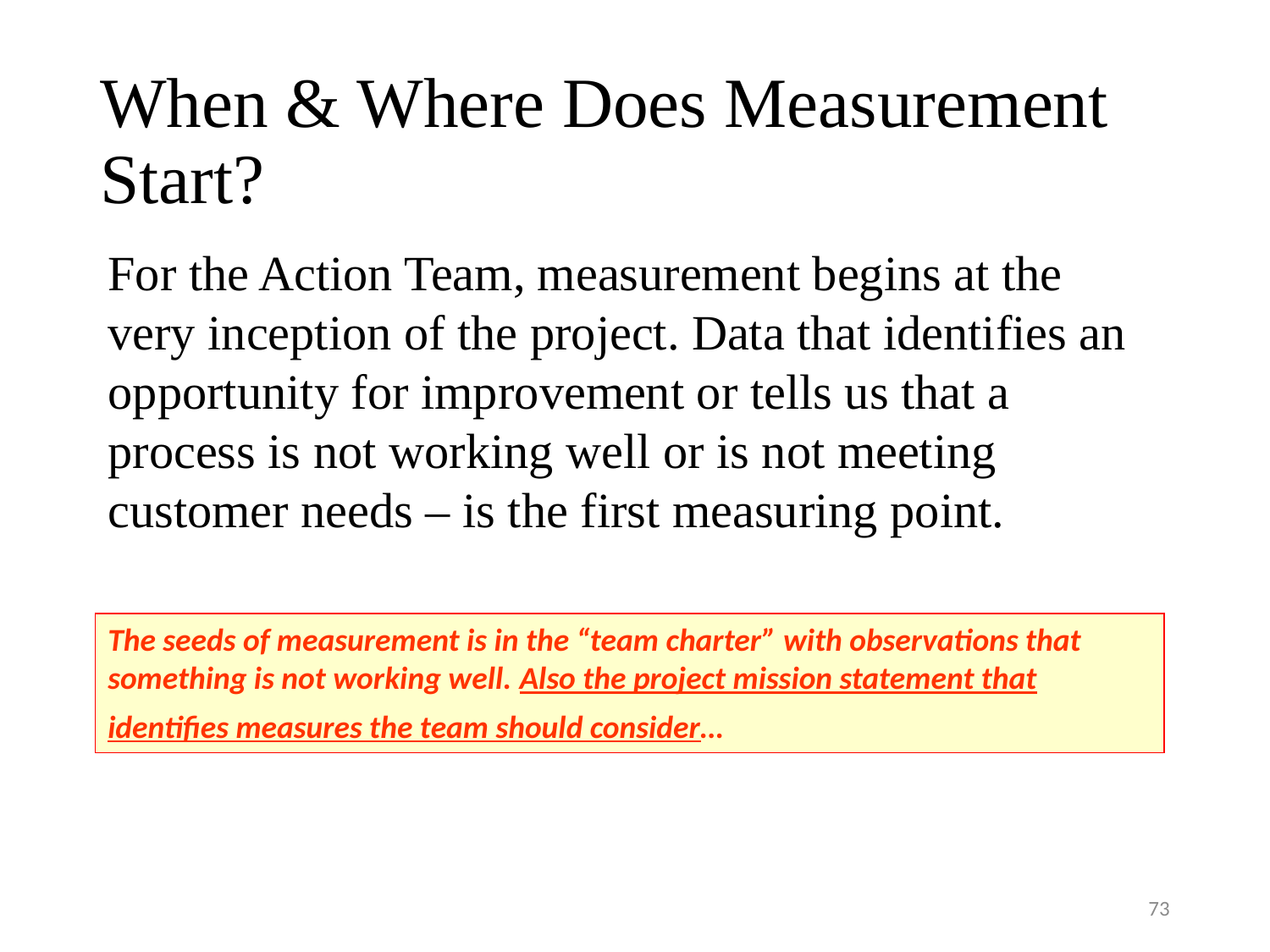

# When & Where Does Measurement Start?
For the Action Team, measurement begins at the very inception of the project. Data that identifies an opportunity for improvement or tells us that a process is not working well or is not meeting customer needs – is the first measuring point.
The seeds of measurement is in the “team charter” with observations that something is not working well. Also the project mission statement that identifies measures the team should consider…
73